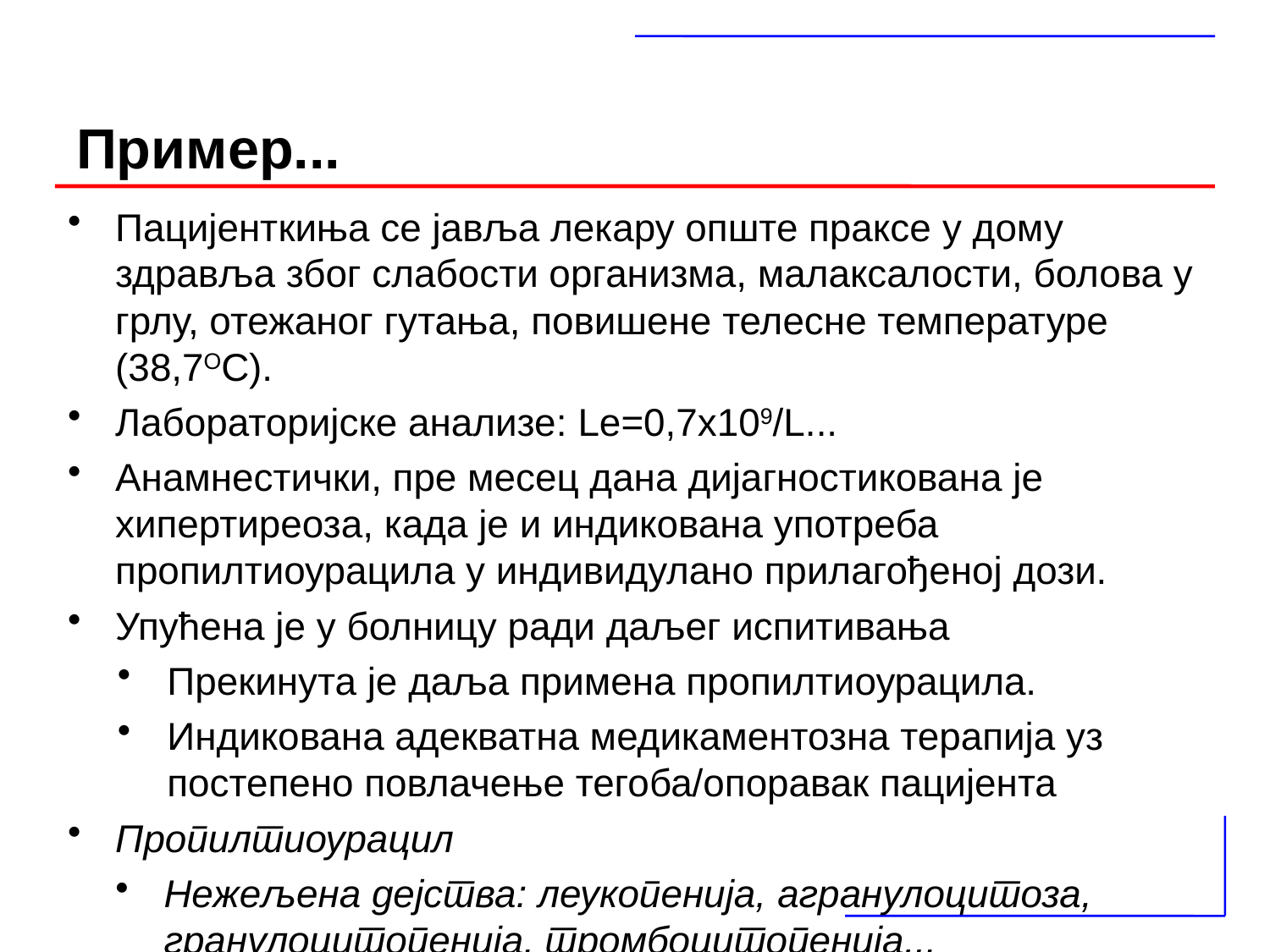

# Пример...
Пацијенткиња се јавља лекару опште праксе у дому здравља због слабости организма, малаксалости, болова у грлу, отежаног гутања, повишене телесне температуре (38,7ОС).
Лабораторијске анализе: Lе=0,7х109/L...
Анамнестички, пре месец дана дијагностикована је хипертиреоза, када је и индикована употреба пропилтиоурацила у индивидулано прилагођеној дози.
Упућена је у болницу ради даљег испитивања
Прекинута је даља примена пропилтиоурацила.
Индикована адекватна медикаментозна терапија уз постепено повлачење тегоба/опоравак пацијента
Пропилтиоурацил
Нежељена дејства: леукопенија, агранулоцитоза, гранулоцитопенија, тромбоцитопенија...